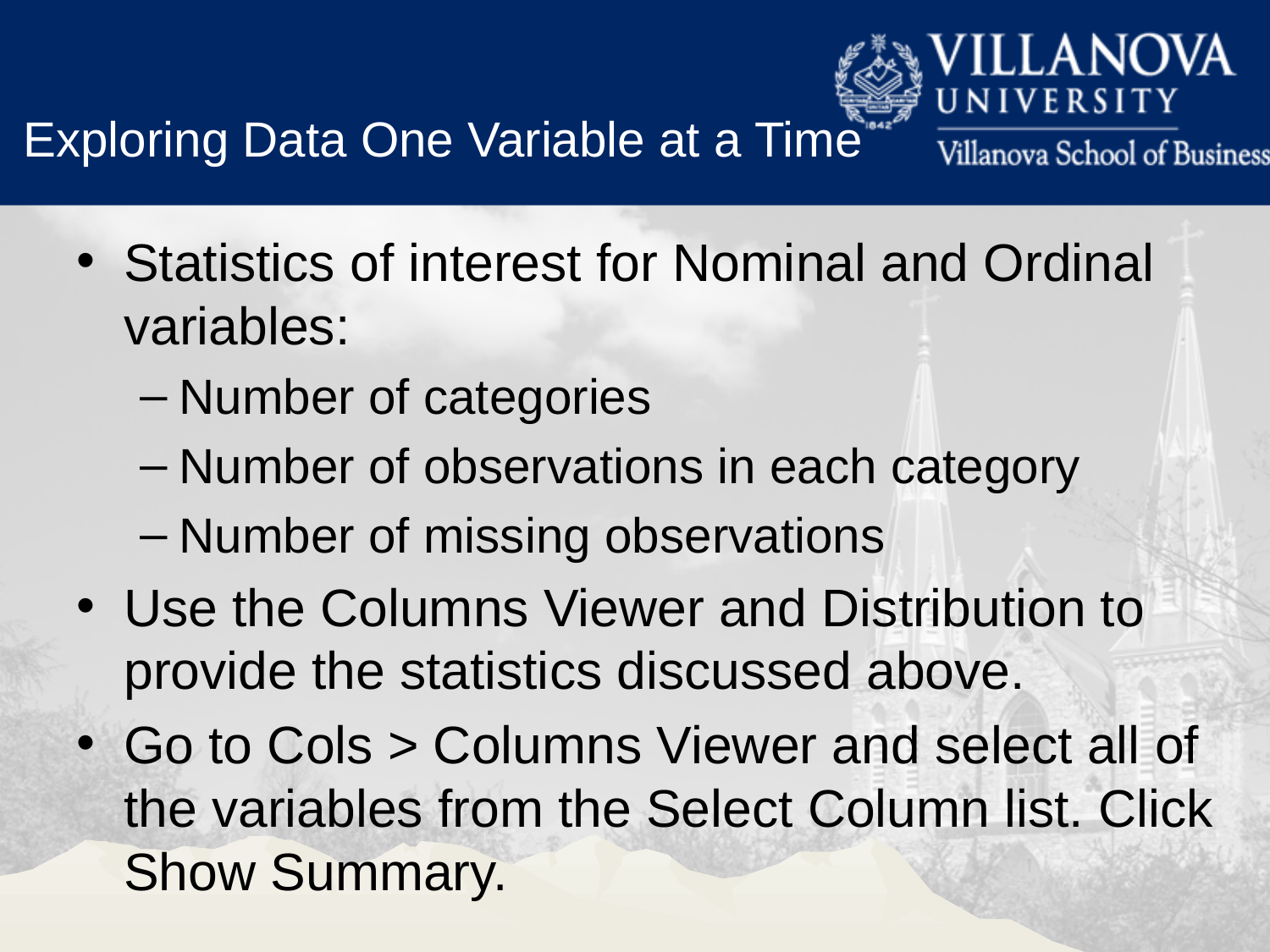

Exploring Data One Variable at a Time
Statistics of interest for Nominal and Ordinal variables:
Number of categories
Number of observations in each category
Number of missing observations
Use the Columns Viewer and Distribution to provide the statistics discussed above.
Go to Cols > Columns Viewer and select all of the variables from the Select Column list. Click Show Summary.